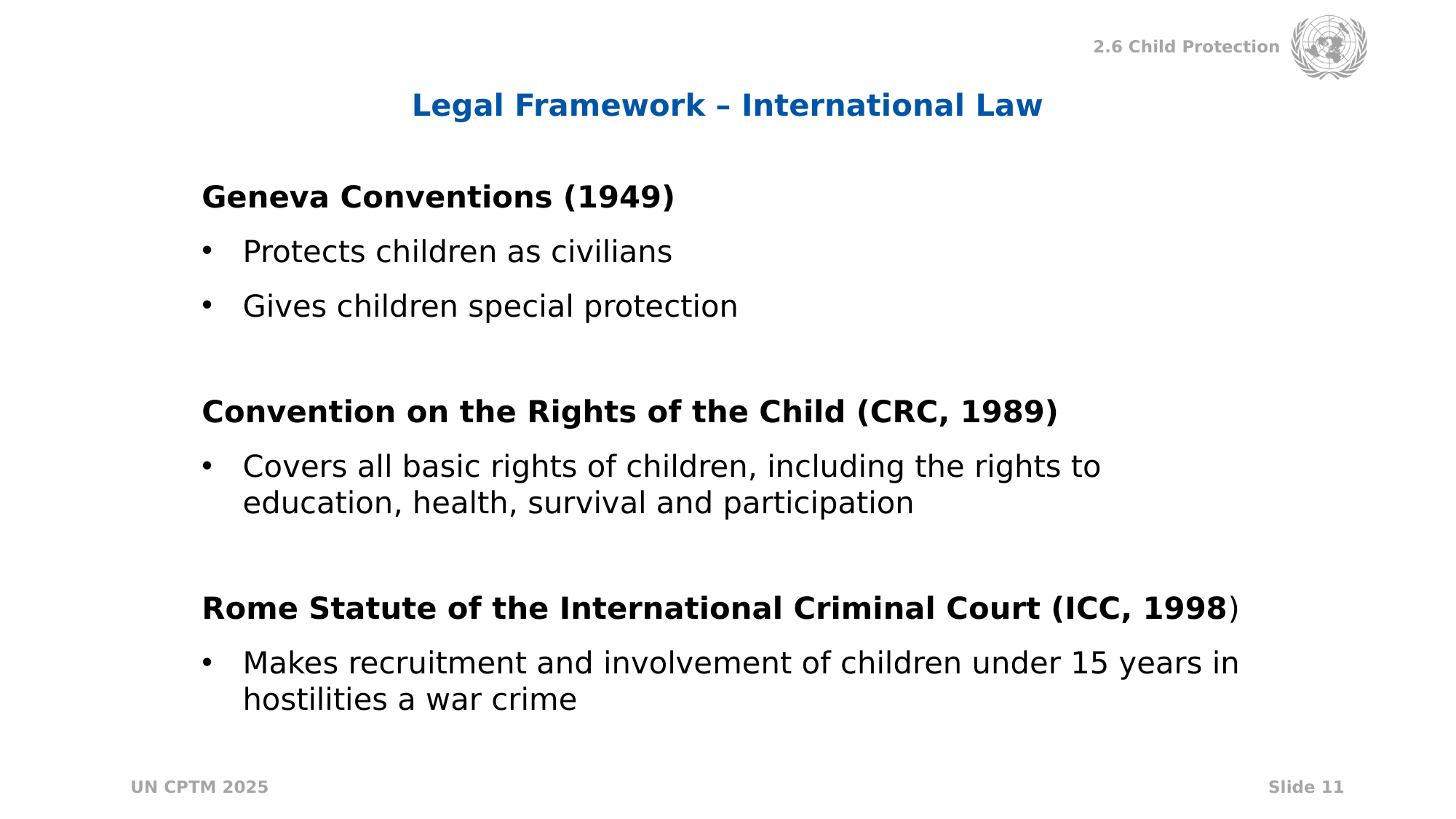

Legal Framework – International Law
Geneva Conventions (1949)
Protects children as civilians
Gives children special protection

Convention on the Rights of the Child (CRC, 1989)
Covers all basic rights of children, including the rights to education, health, survival and participation

Rome Statute of the International Criminal Court (ICC, 1998)
Makes recruitment and involvement of children under 15 years in hostilities a war crime